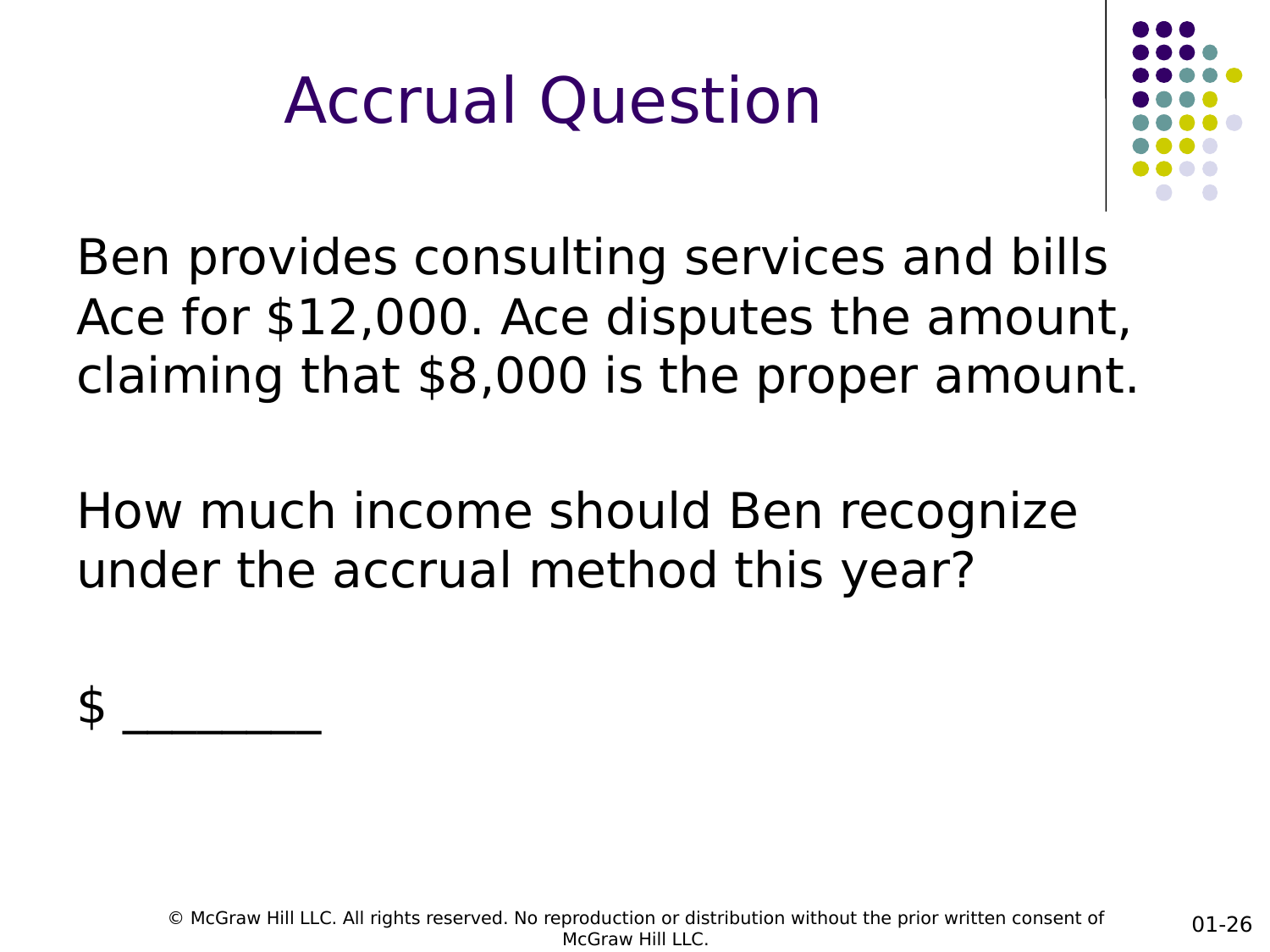

# Accrual Question
Ben provides consulting services and bills Ace for $12,000. Ace disputes the amount, claiming that $8,000 is the proper amount.

How much income should Ben recognize under the accrual method this year?

$ ________
01-26